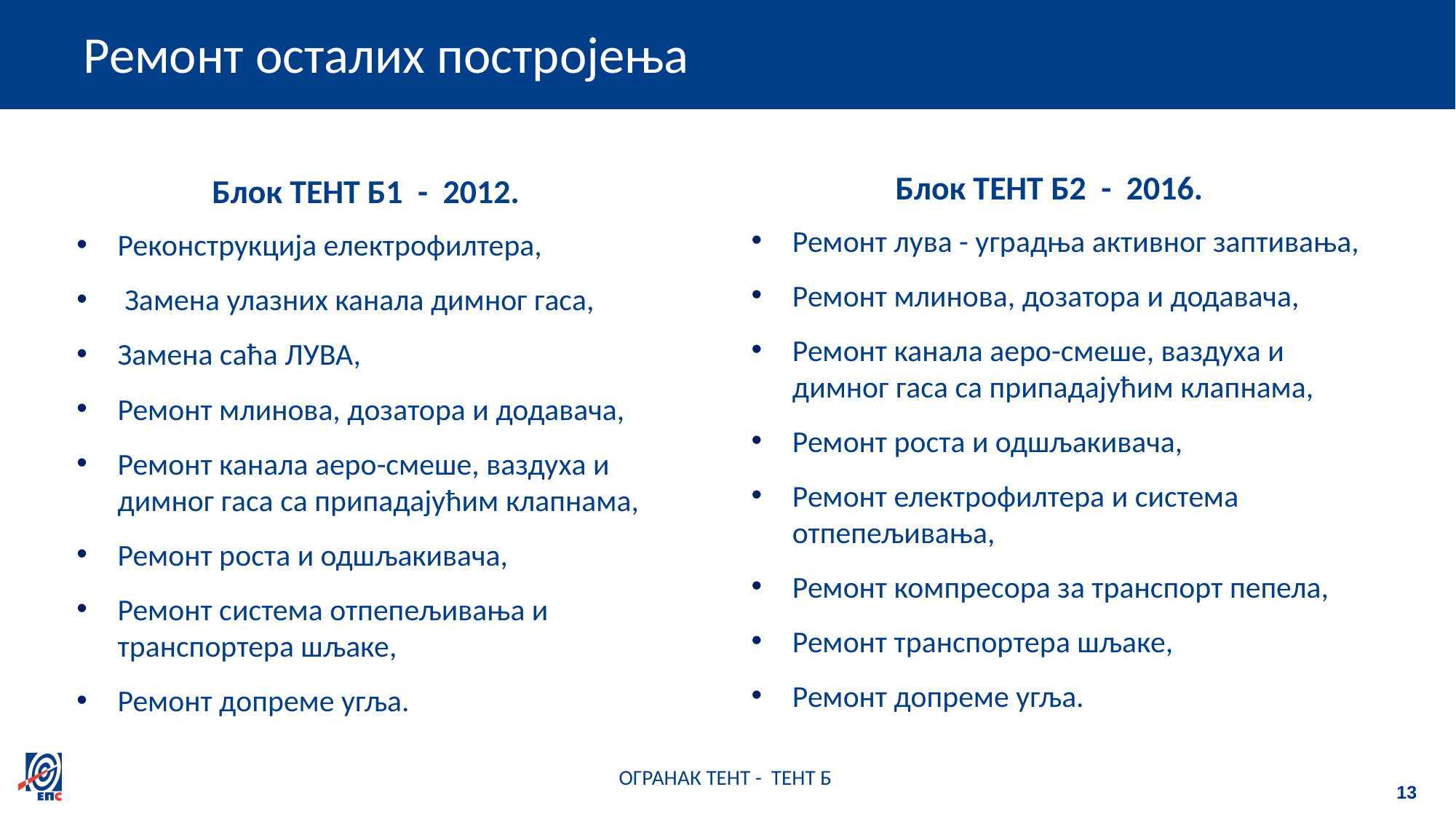

# Ремонт осталих постројења
Блок ТЕНТ Б1  -  2012.
Блок ТЕНТ Б2  -  2016.
Ремонт лува - уградња активног заптивања,
Ремонт млинова, дозатора и додавача,
Ремонт канала аеро-смеше, ваздуха и димног гаса са припадајућим клапнама,
Ремонт роста и одшљакивача,
Ремонт електрофилтера и система отпепељивања,
Ремонт компресора за транспорт пепела,
Ремонт транспортера шљаке,
Ремонт допреме угља.

Реконструкција електрофилтера,
 Замена улазних канала димног гаса,
Замена саћа ЛУВА,
Ремонт млинова, дозатора и додавача,
Ремонт канала аеро-смеше, ваздуха и димног гаса са припадајућим клапнама,
Ремонт роста и одшљакивача,
Ремонт система отпепељивања и транспортера шљаке,
Ремонт допреме угља.

ОГРАНАК ТЕНТ -  ТЕНТ Б